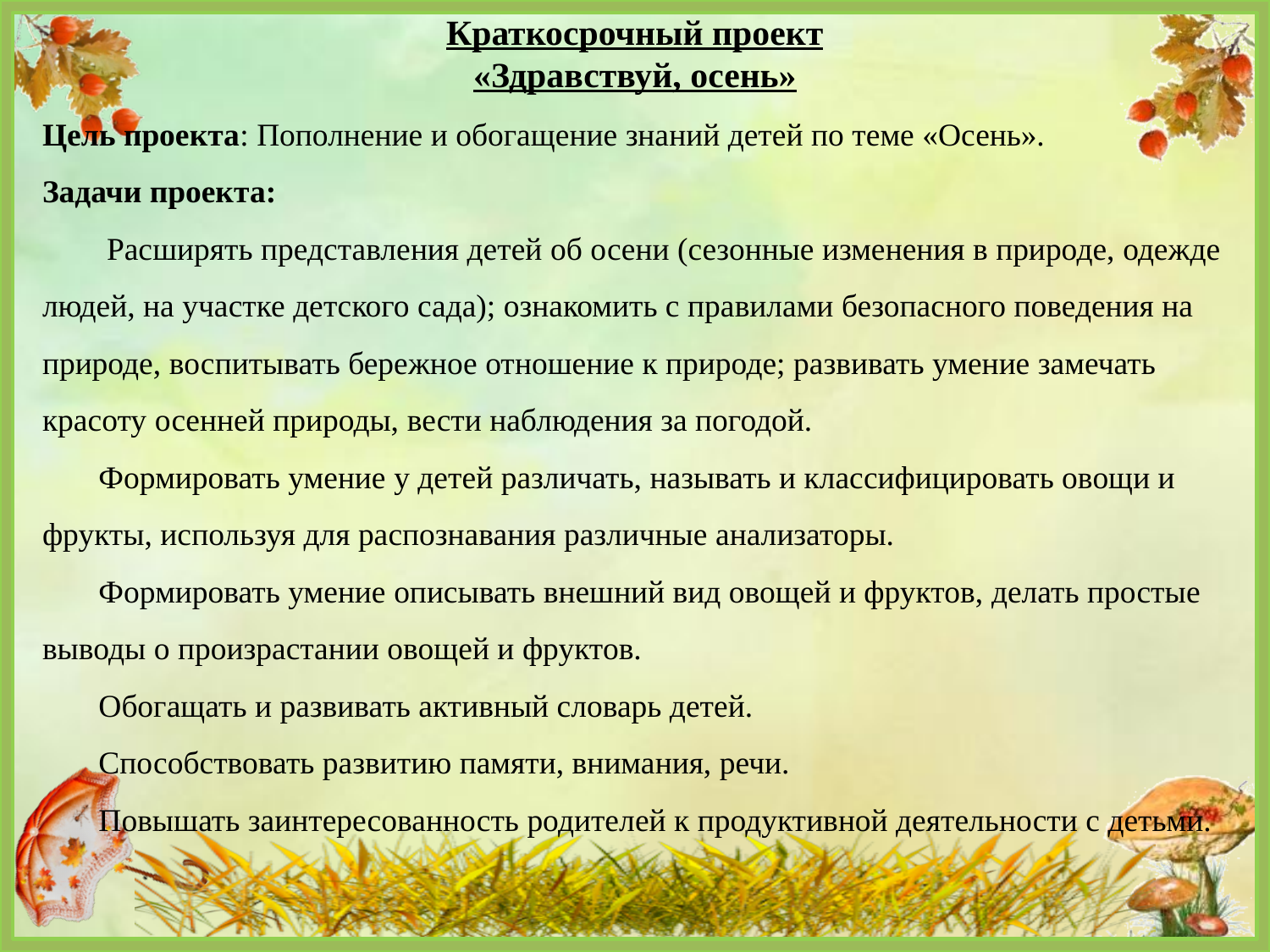

Краткосрочный проект
«Здравствуй, осень»
Цель проекта: Пополнение и обогащение знаний детей по теме «Осень».
Задачи проекта:
        Расширять представления детей об осени (сезонные изменения в природе, одежде людей, на участке детского сада); ознакомить с правилами безопасного поведения на природе, воспитывать бережное отношение к природе; развивать умение замечать красоту осенней природы, вести наблюдения за погодой.
       Формировать умение у детей различать, называть и классифицировать овощи и фрукты, используя для распознавания различные анализаторы.
       Формировать умение описывать внешний вид овощей и фруктов, делать простые выводы о произрастании овощей и фруктов.
       Обогащать и развивать активный словарь детей.
       Способствовать развитию памяти, внимания, речи.
       Повышать заинтересованность родителей к продуктивной деятельности с детьми.